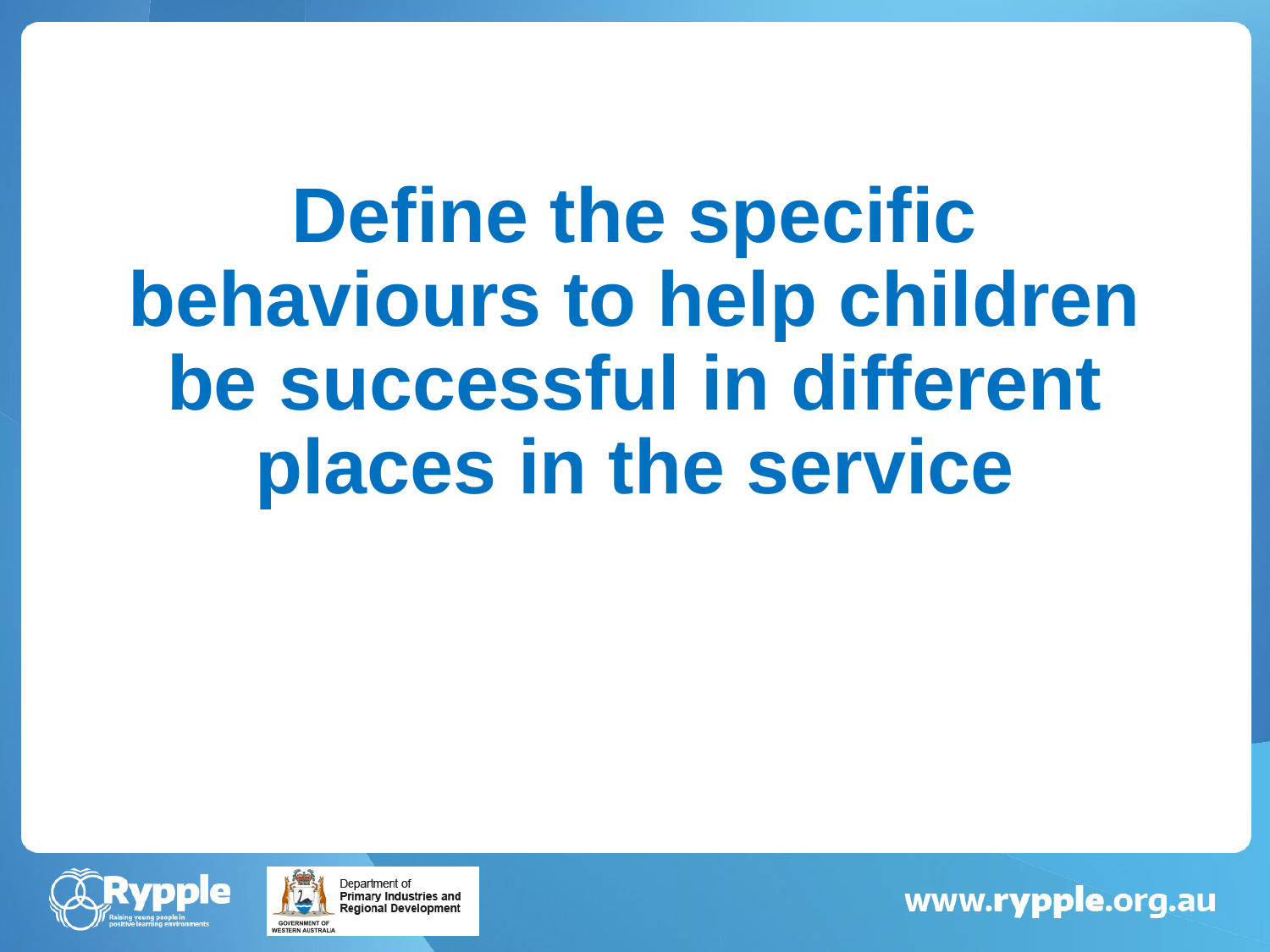

# Define the specific behaviours to help children be successful in different places in the service